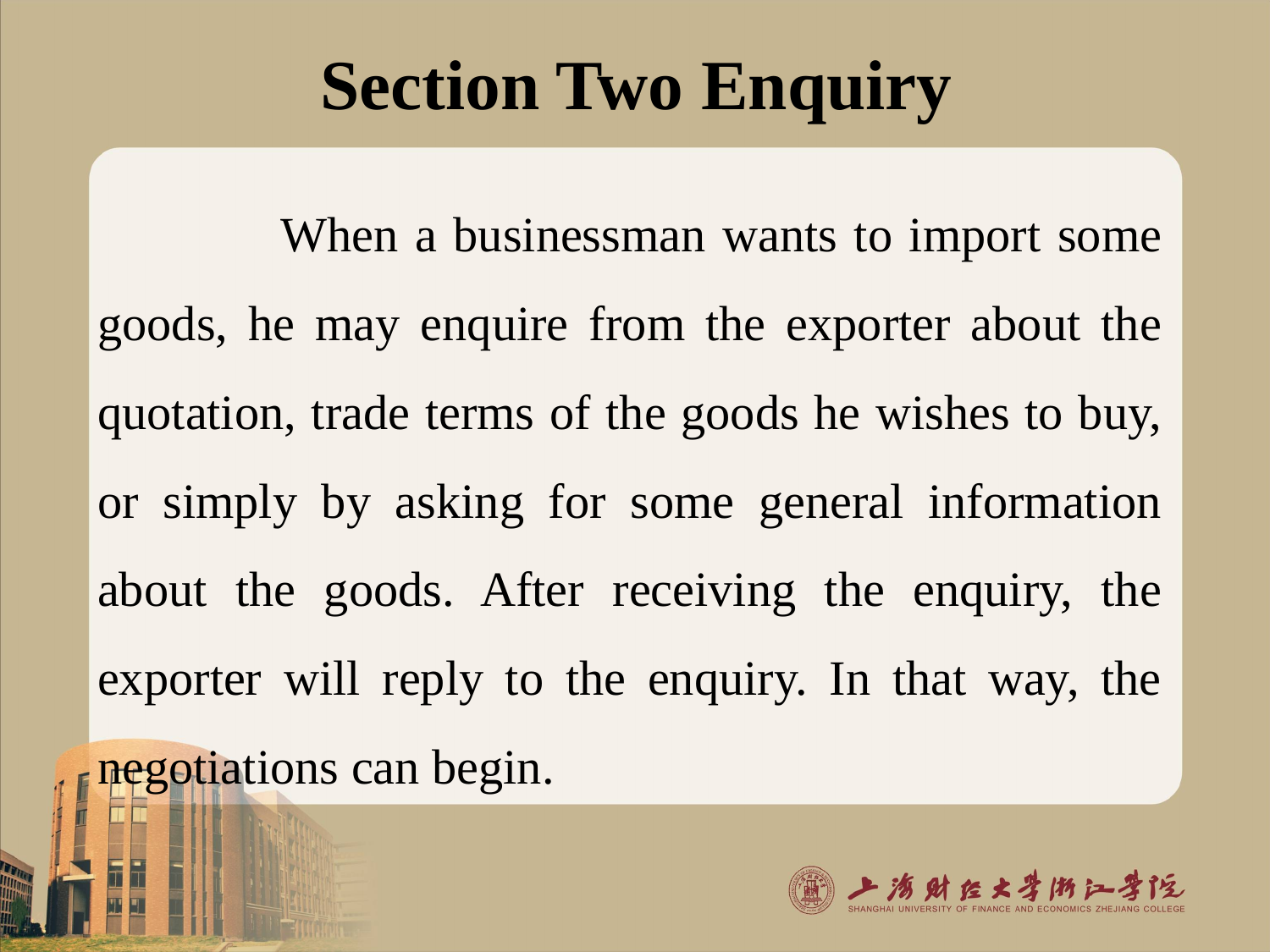

# Section Two Enquiry
           When a businessman wants to import some goods, he may enquire from the exporter about the quotation, trade terms of the goods he wishes to buy, or simply by asking for some general information about the goods. After receiving the enquiry, the exporter will reply to the enquiry. In that way, the negotiations can begin.